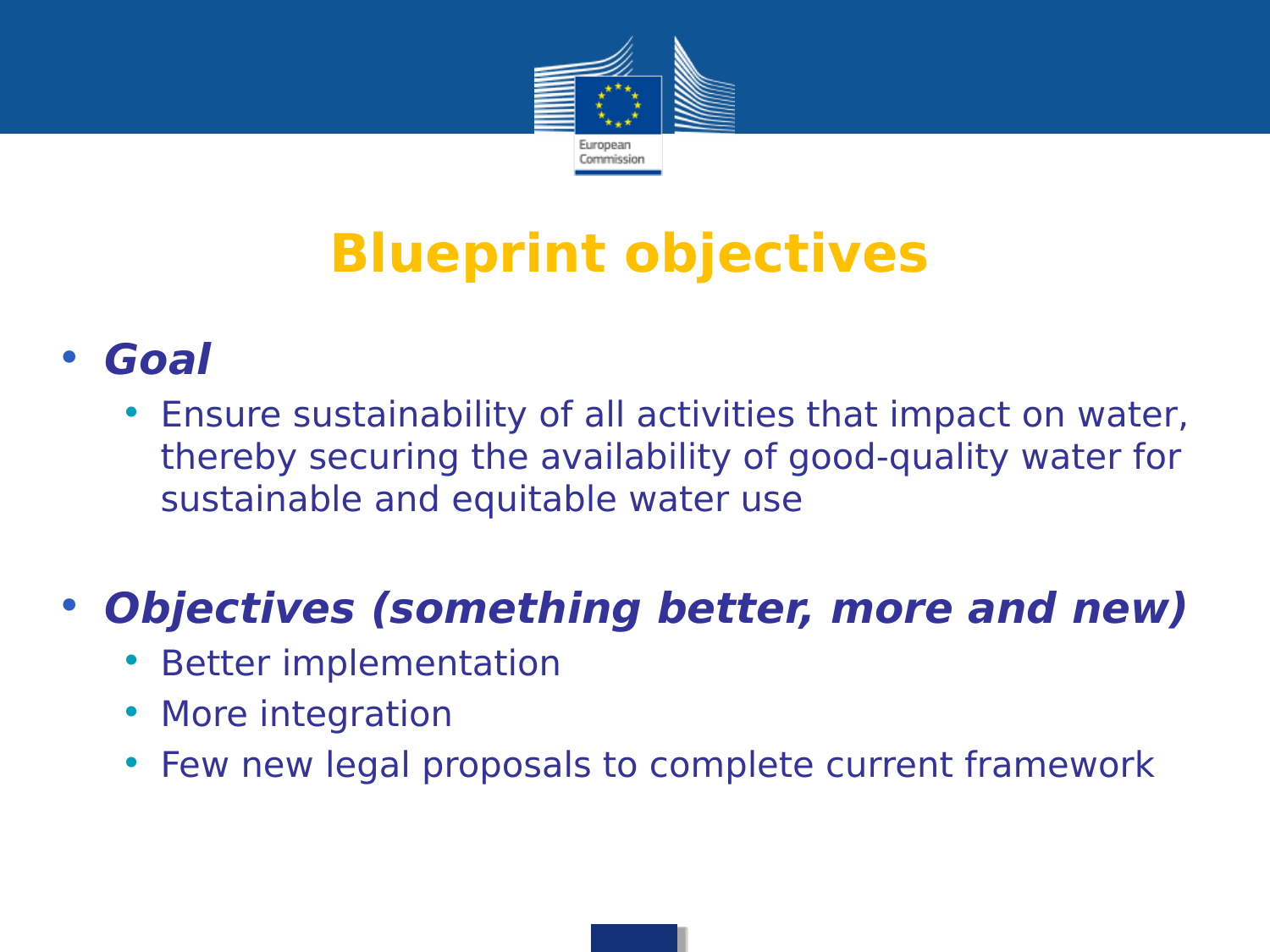

Blueprint objectives
Goal
Ensure sustainability of all activities that impact on water, thereby securing the availability of good-quality water for sustainable and equitable water use

Objectives (something better, more and new)
Better implementation
More integration
Few new legal proposals to complete current framework